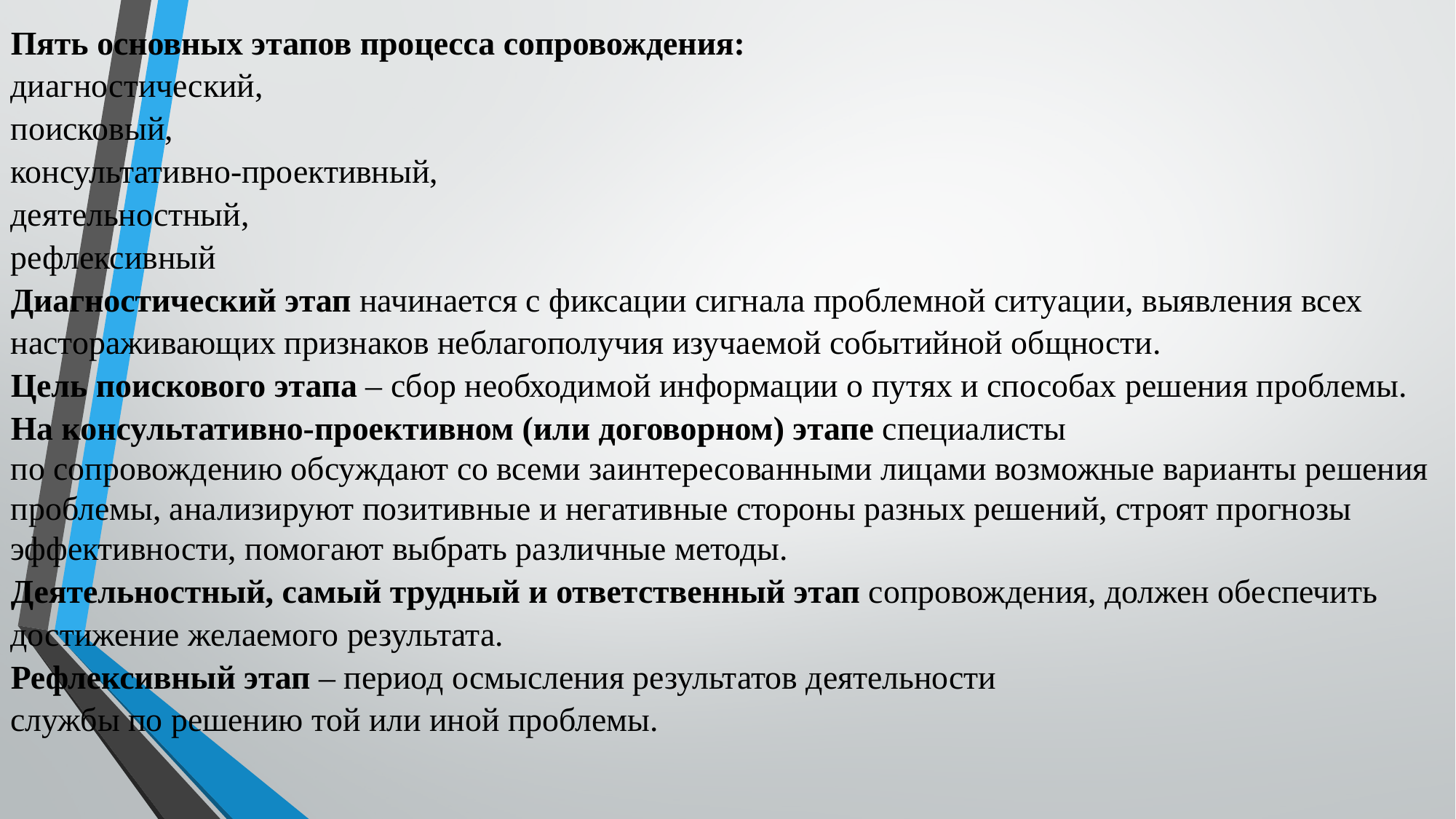

Пять основных этапов процесса сопровождения:
диагностический,
поисковый,
консультативно-проективный,
деятельностный,
рефлексивный
Диагностический этап начинается с фиксации сигнала проблемной ситуации, выявления всех настораживающих признаков неблагополучия изучаемой событийной общности.
Цель поискового этапа – сбор необходимой информации о путях и способах решения проблемы.
На консультативно-проективном (или договорном) этапе специалисты
по сопровождению обсуждают со всеми заинтересованными лицами возможные варианты решения проблемы, анализируют позитивные и негативные стороны разных решений, строят прогнозы эффективности, помогают выбрать различные методы.
Деятельностный, самый трудный и ответственный этап сопровождения, должен обеспечить достижение желаемого результата.
Рефлексивный этап – период осмысления результатов деятельности
службы по решению той или иной проблемы.